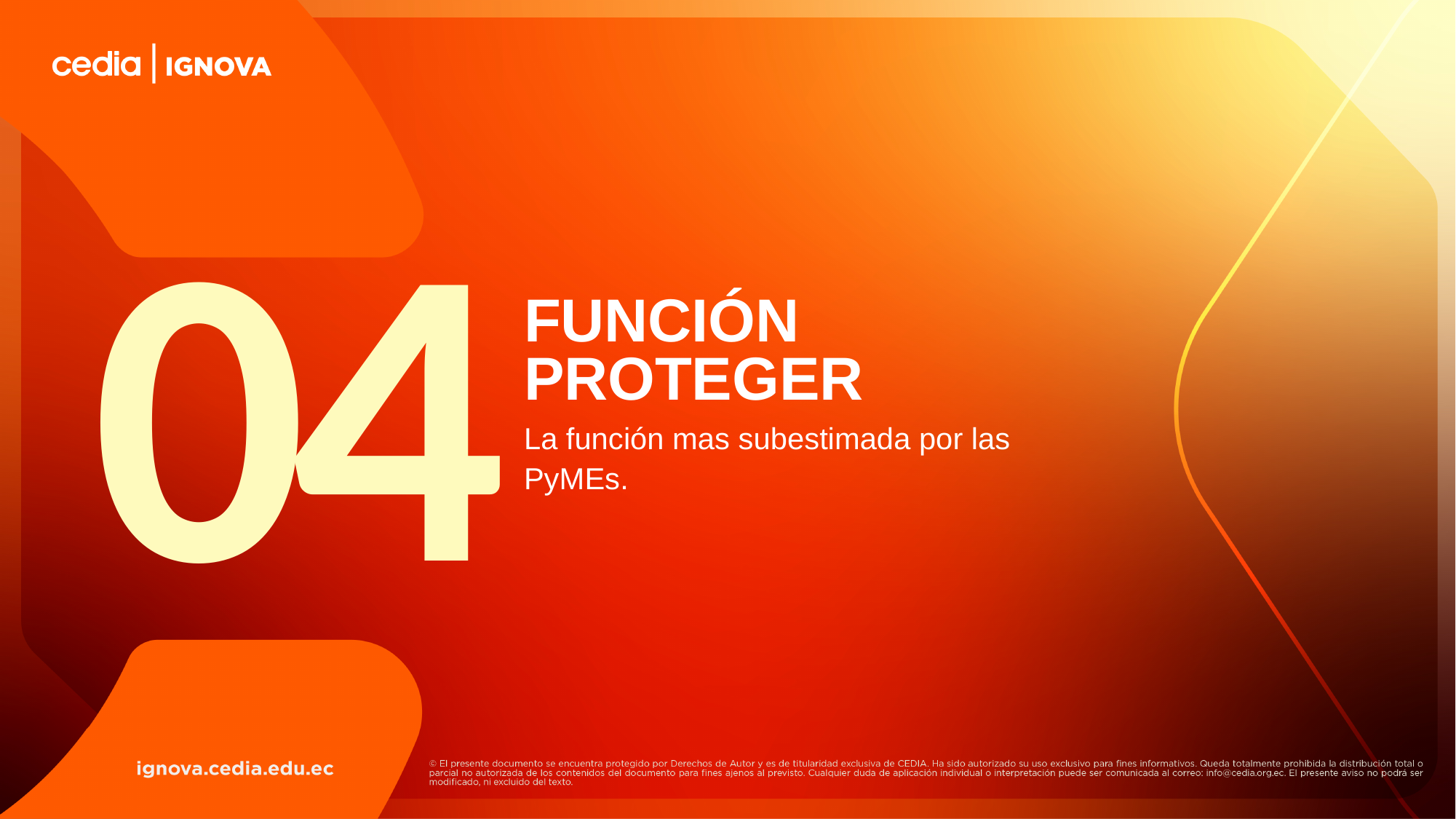

04
FUNCIÓN
PROTEGER
La función mas subestimada por las PyMEs.